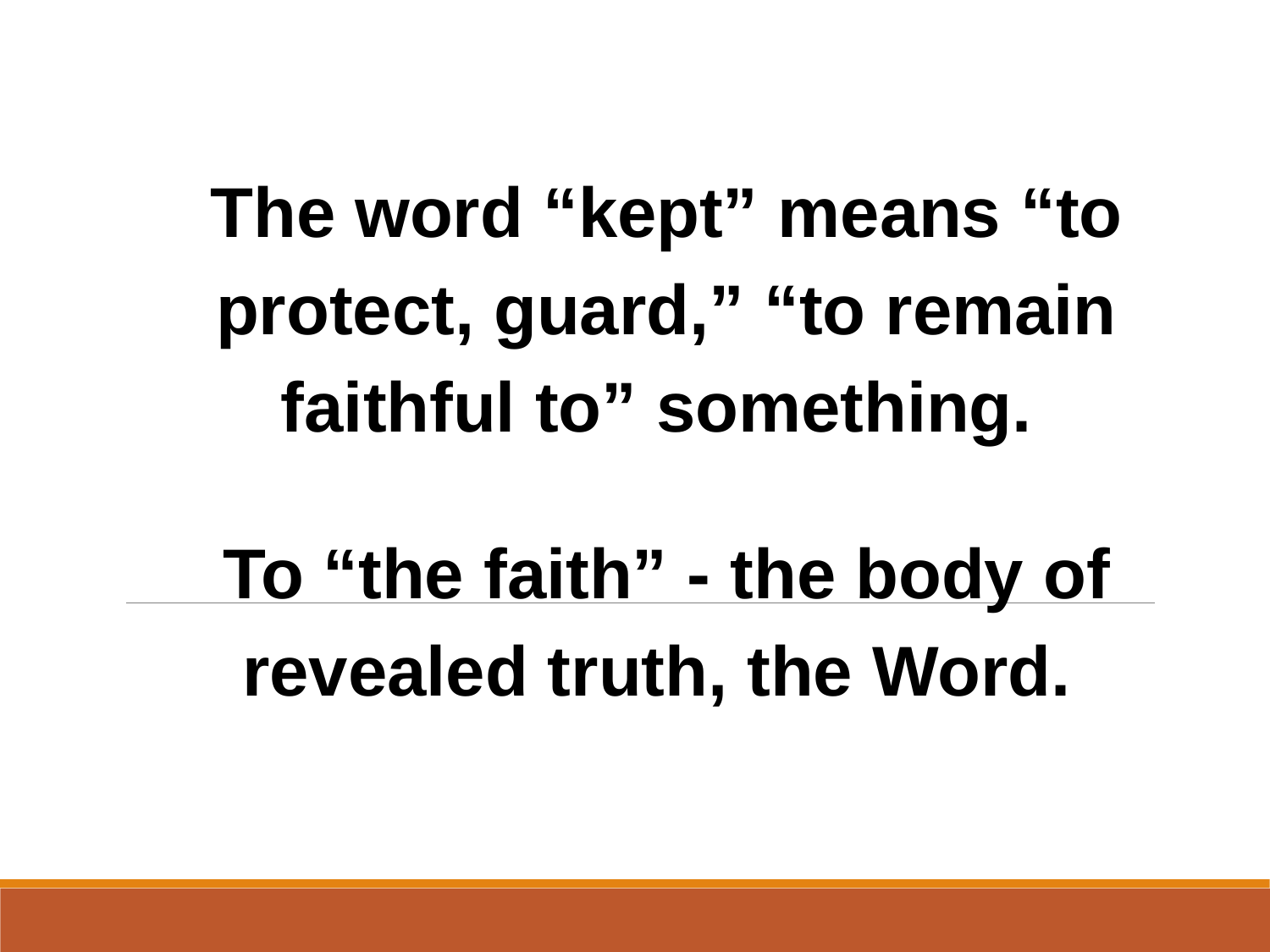

The word “kept” means “to protect, guard,” “to remain faithful to” something.

To “the faith” - the body of revealed truth, the Word.